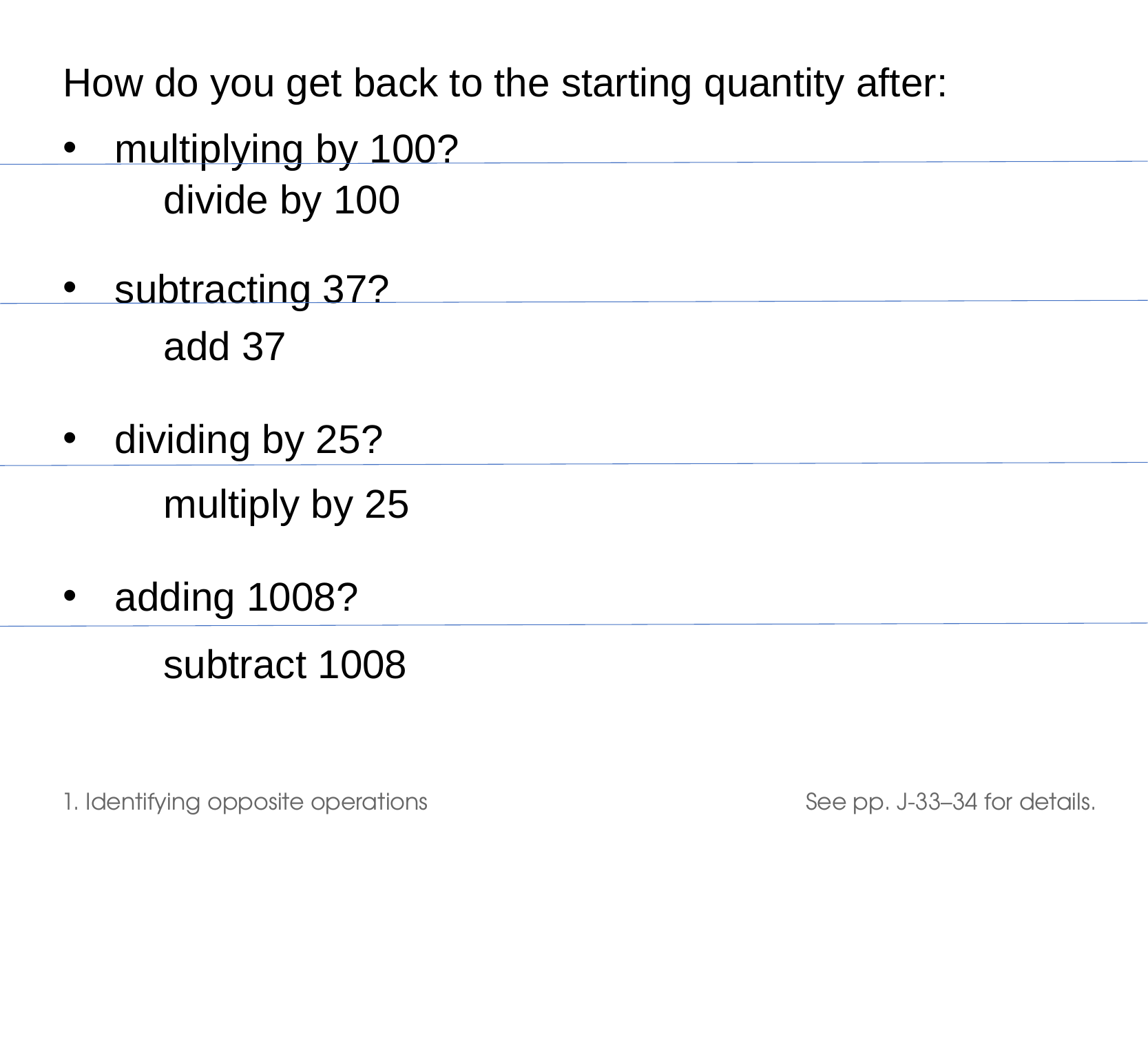

How do you get back to the starting quantity after:
multiplying by 100?
	divide by 100
subtracting 37?
	add 37
dividing by 25?
	multiply by 25
adding 1008?
	subtract 1008
1. Identifying opposite operations
See pp. J-33–34 for details.